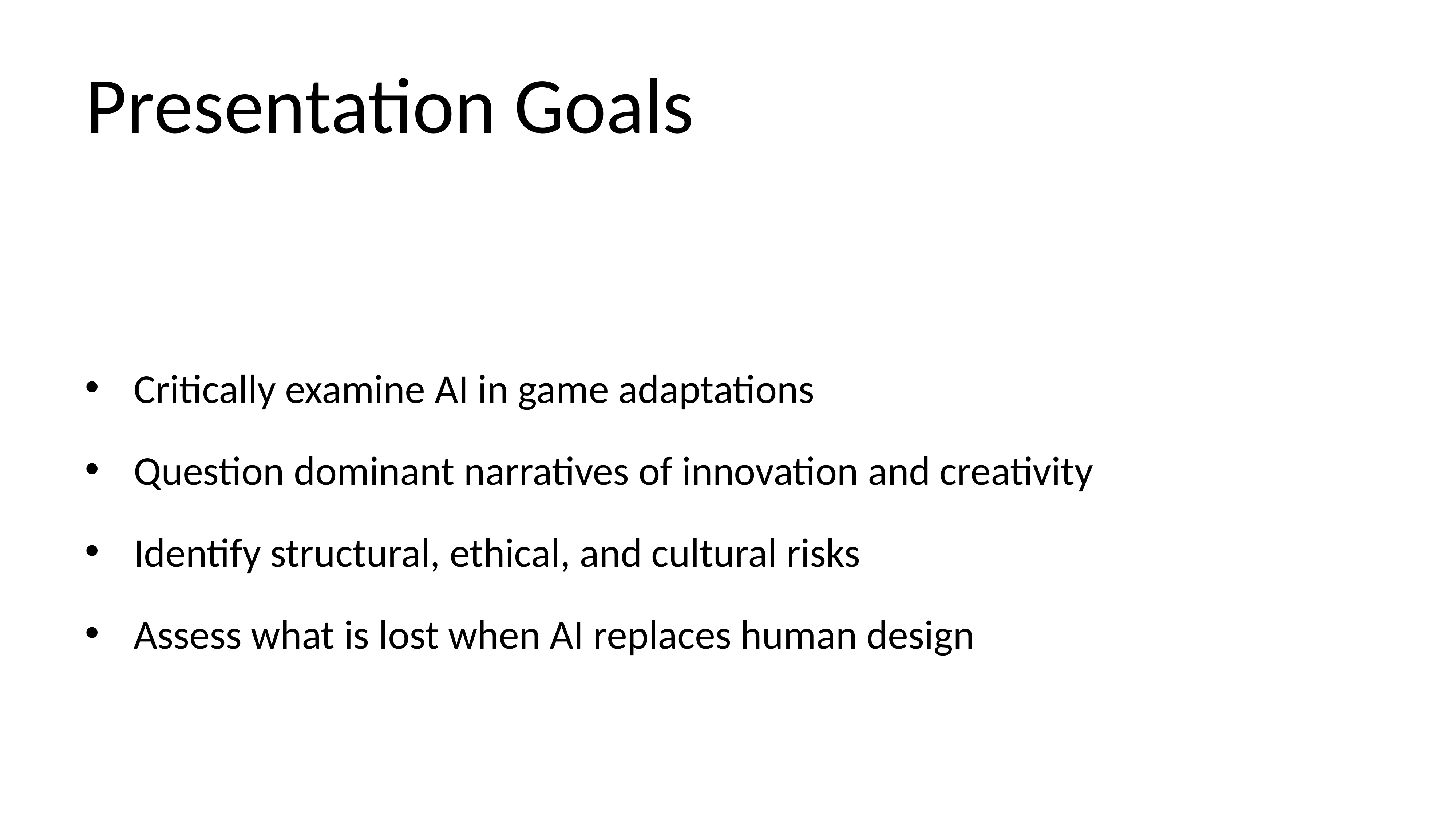

# Presentation Goals
Critically examine AI in game adaptations
Question dominant narratives of innovation and creativity
Identify structural, ethical, and cultural risks
Assess what is lost when AI replaces human design